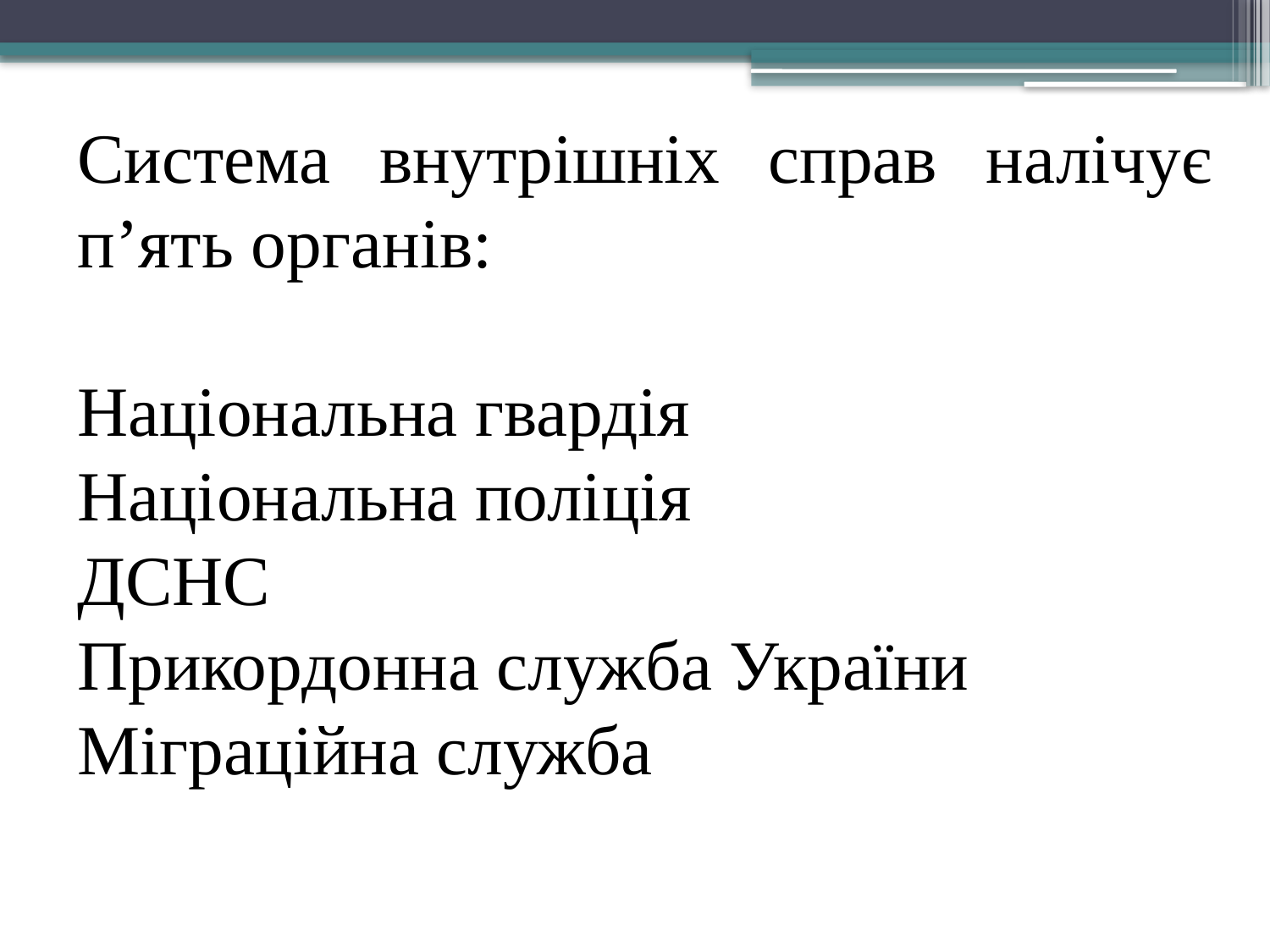

Система внутрішніх справ налічує п’ять органів:

Національна гвардія
Національна поліція
ДСНС
Прикордонна служба України
Міграційна служба